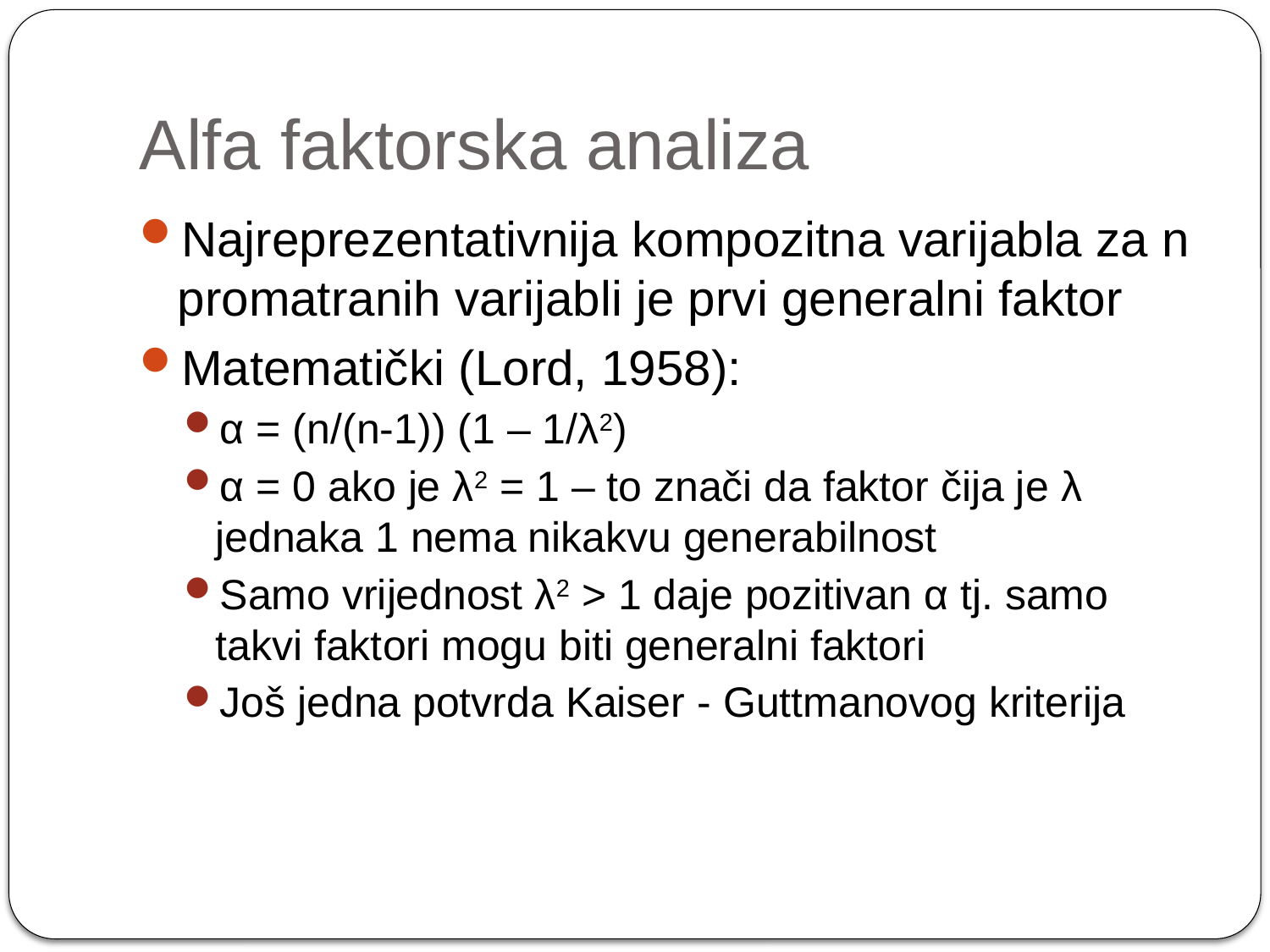

# Alfa faktorska analiza
Najreprezentativnija kompozitna varijabla za n promatranih varijabli je prvi generalni faktor
Matematički (Lord, 1958):
α = (n/(n-1)) (1 – 1/λ2)
α = 0 ako je λ2 = 1 – to znači da faktor čija je λ jednaka 1 nema nikakvu generabilnost
Samo vrijednost λ2 > 1 daje pozitivan α tj. samo takvi faktori mogu biti generalni faktori
Još jedna potvrda Kaiser - Guttmanovog kriterija